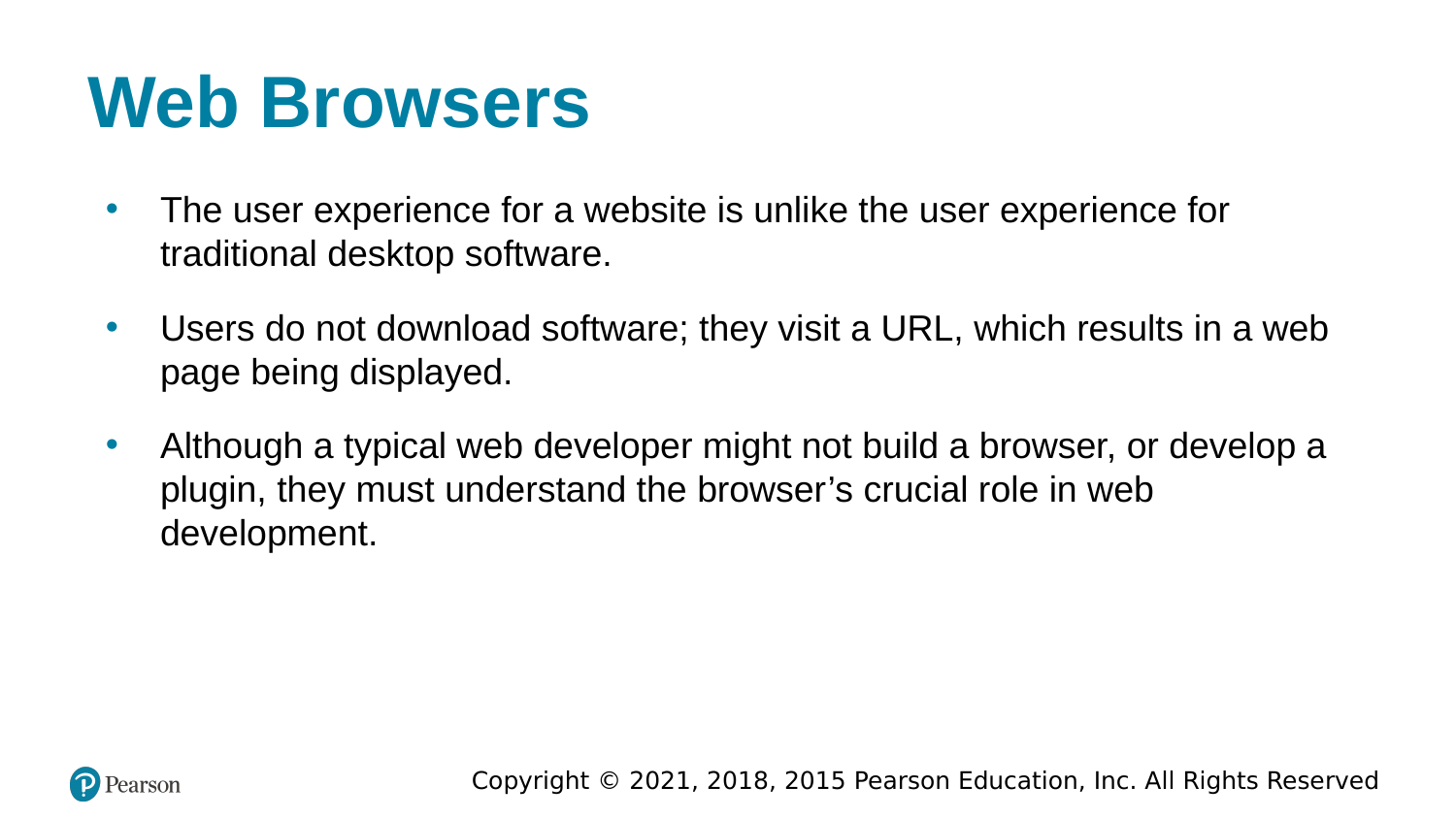

# Web Browsers
The user experience for a website is unlike the user experience for traditional desktop software.
Users do not download software; they visit a URL, which results in a web page being displayed.
Although a typical web developer might not build a browser, or develop a plugin, they must understand the browser’s crucial role in web development.